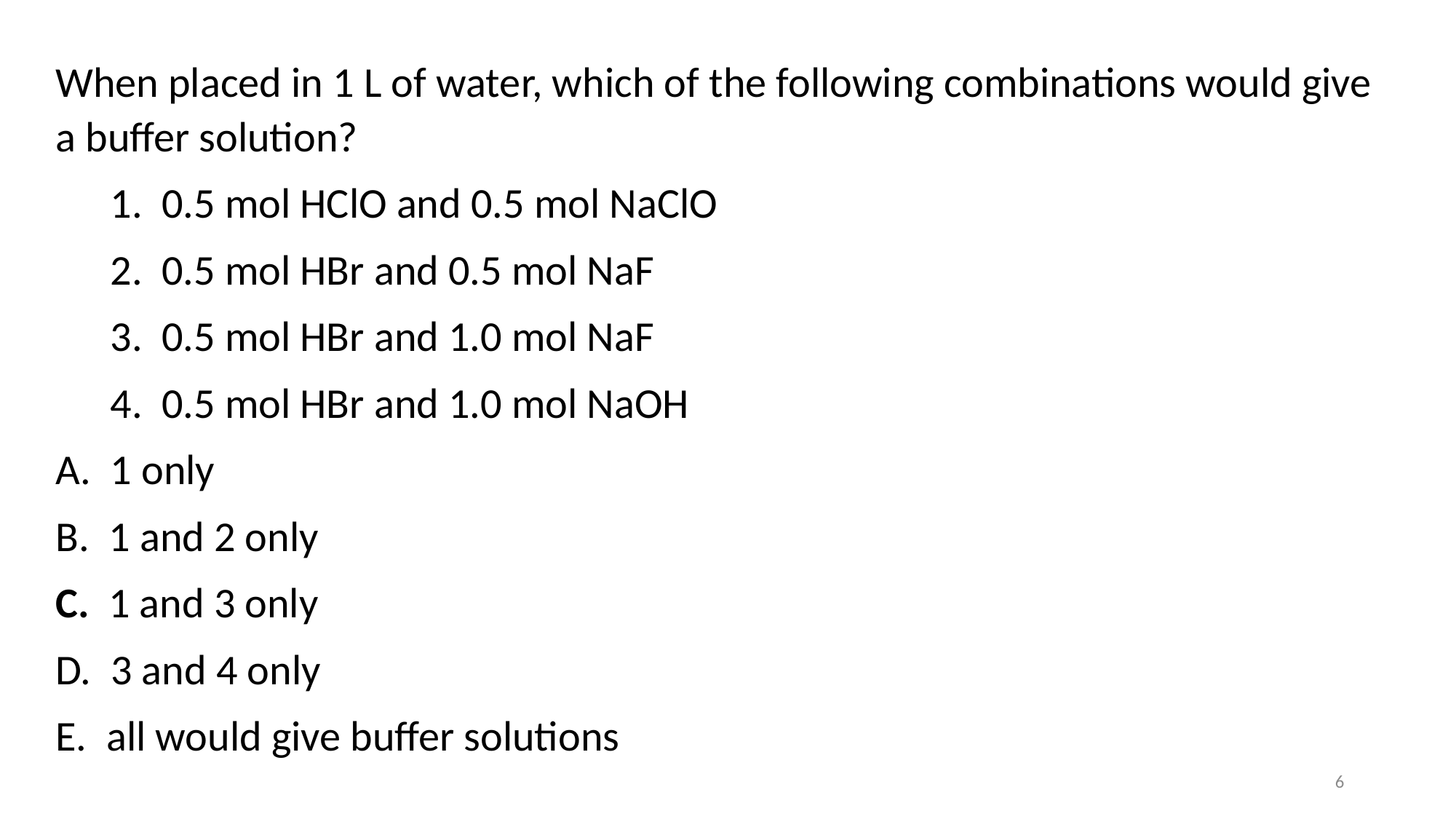

When placed in 1 L of water, which of the following combinations would give a buffer solution?
1.  0.5 mol HClO and 0.5 mol NaClO
2.  0.5 mol HBr and 0.5 mol NaF
3.  0.5 mol HBr and 1.0 mol NaF
4.  0.5 mol HBr and 1.0 mol NaOH
A.  1 only
B.  1 and 2 only
C.  1 and 3 only
D.  3 and 4 only
E.  all would give buffer solutions
6